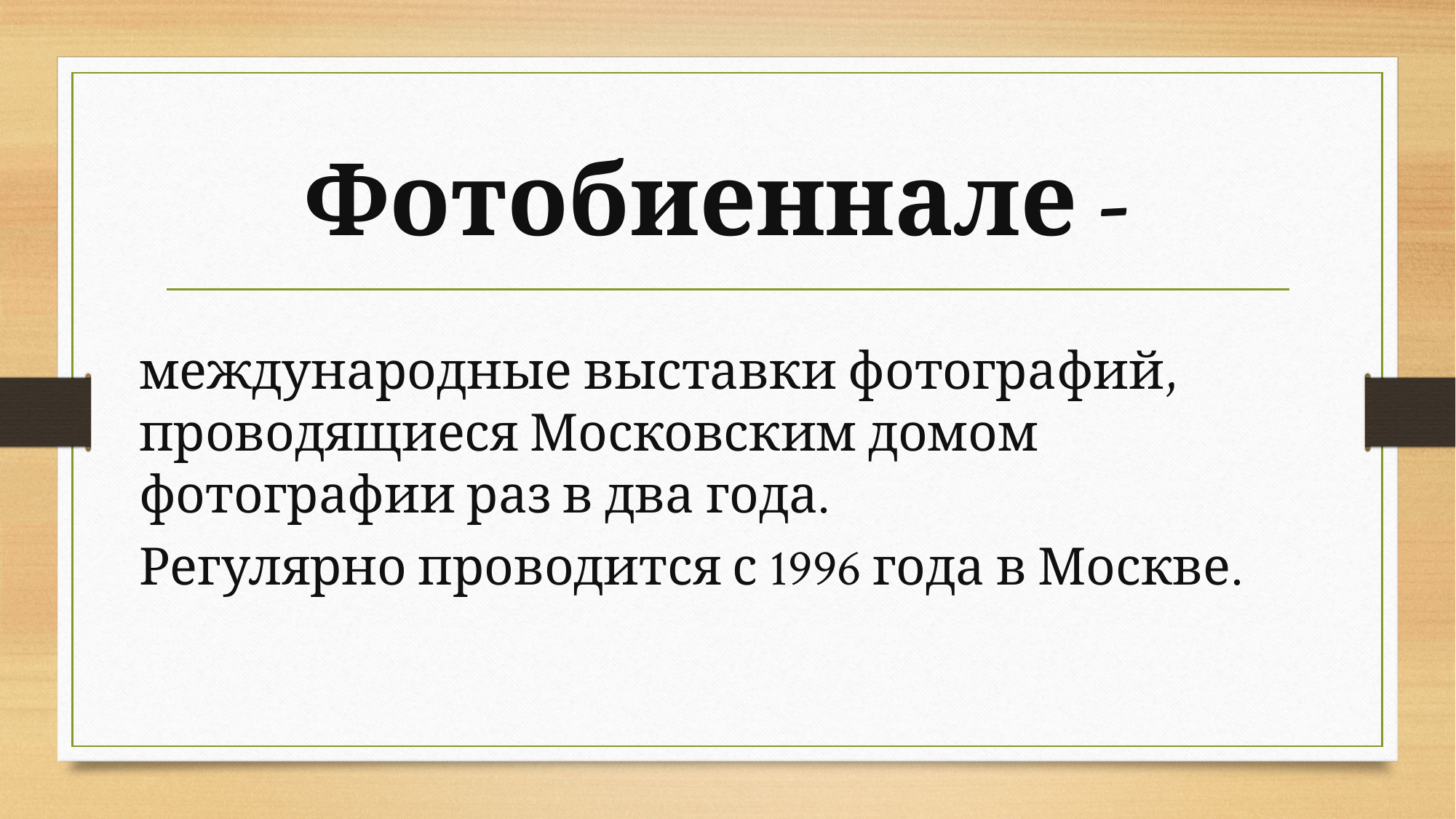

# Фотобиеннале -
международные выставки фотографий, проводящиеся Московским домом фотографии раз в два года.
Регулярно проводится с 1996 года в Москве.